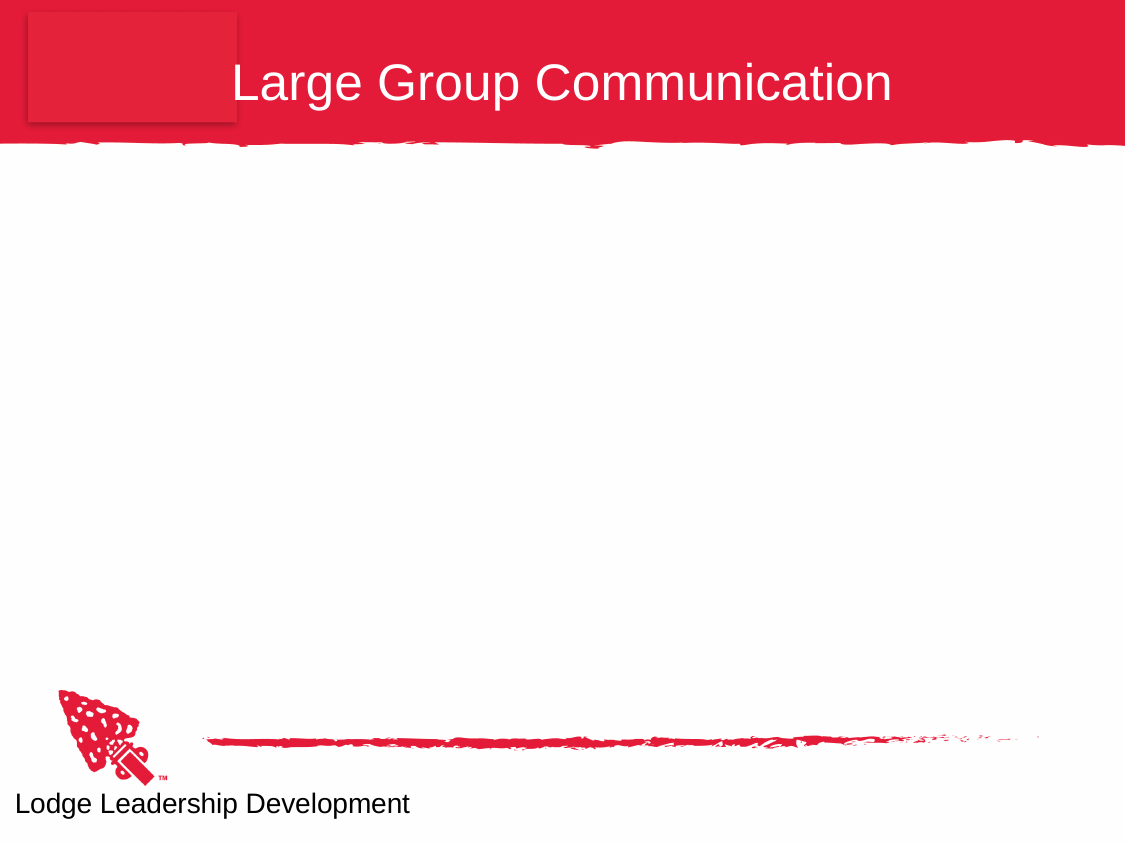

# Large Group Communication
Lodge Leadership Development